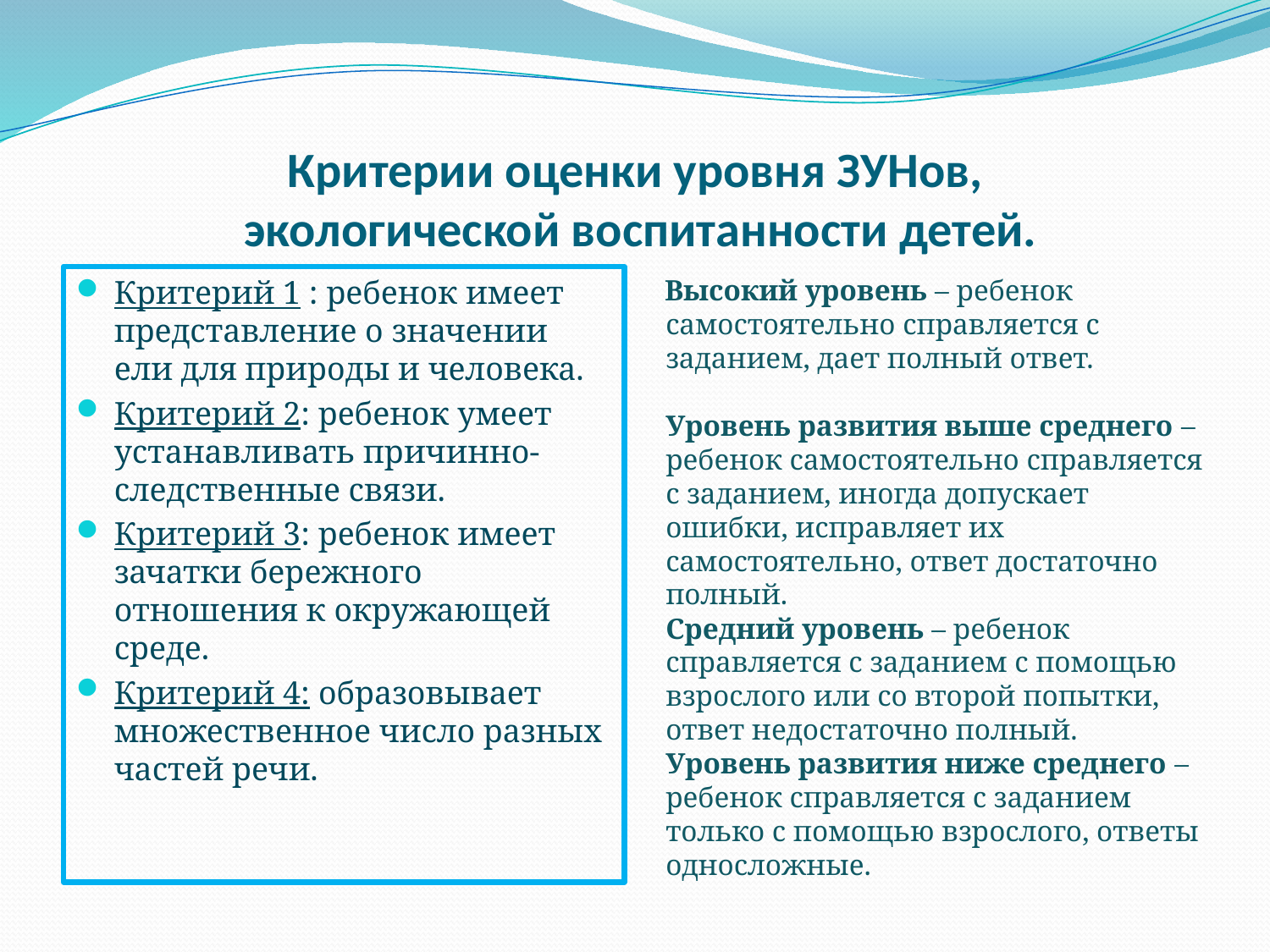

# Критерии оценки уровня ЗУНов, экологической воспитанности детей.
Критерий 1 : ребенок имеет представление о значении ели для природы и человека.
Критерий 2: ребенок умеет устанавливать причинно-следственные связи.
Критерий 3: ребенок имеет зачатки бережного отношения к окружающей среде.
Критерий 4: образовывает множественное число разных частей речи.
     Высокий уровень – ребенок самостоятельно справляется с заданием, дает полный ответ.
Уровень развития выше среднего – ребенок самостоятельно справляется с заданием, иногда допускает ошибки, исправляет их самостоятельно, ответ достаточно полный.
Средний уровень – ребенок справляется с заданием с помощью взрослого или со второй попытки, ответ недостаточно полный.
Уровень развития ниже среднего – ребенок справляется с заданием только с помощью взрослого, ответы односложные.